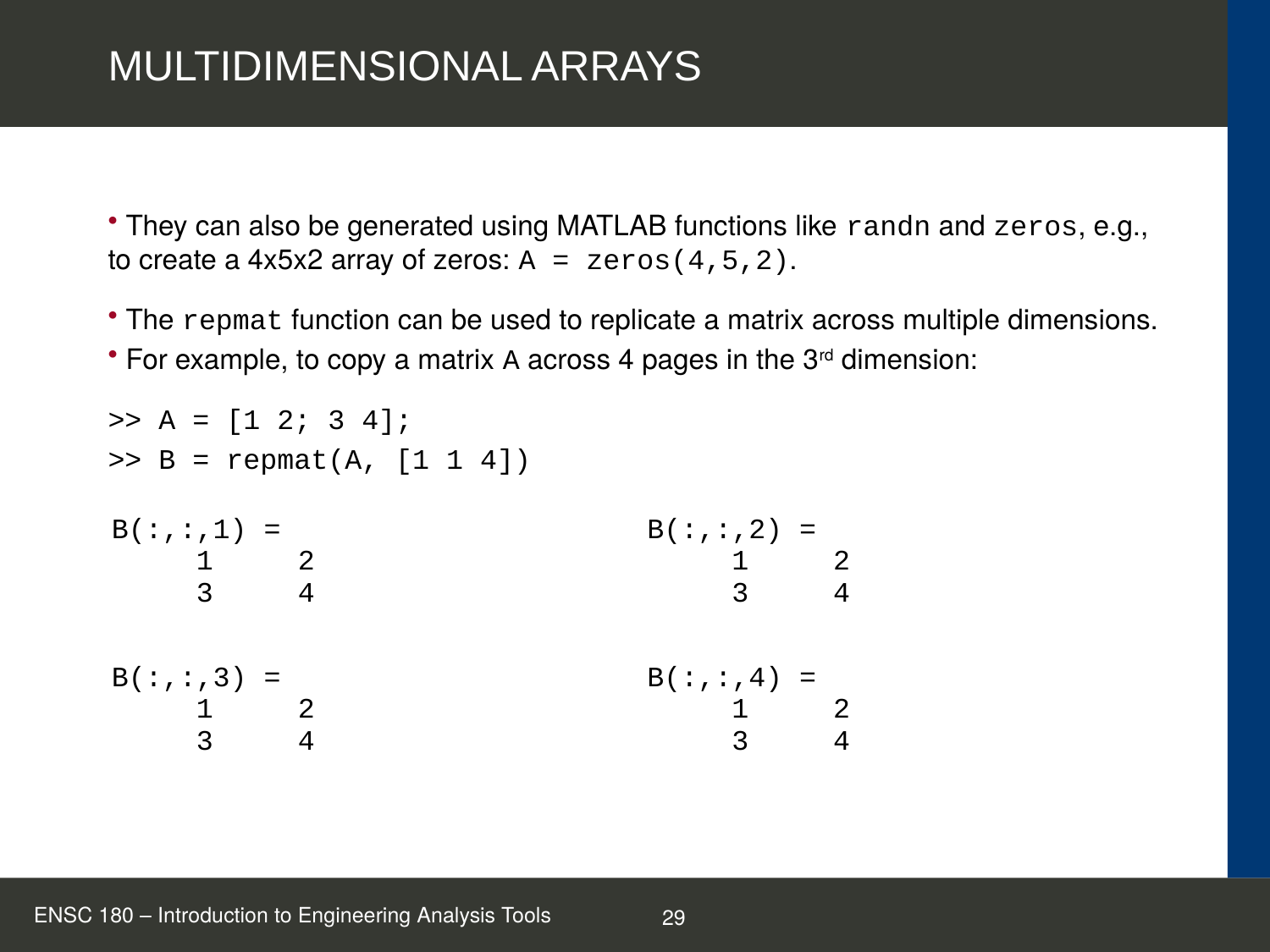

# MULTIDIMENSIONAL ARRAYS
 They can also be generated using MATLAB functions like randn and zeros, e.g., to create a 4x5x2 array of zeros: A = zeros(4,5,2).
 The repmat function can be used to replicate a matrix across multiple dimensions.
 For example, to copy a matrix A across 4 pages in the 3rd dimension:
>> A = [1 2; 3 4];
>> B = repmat(A, [1 1 4])
| B(:,:,1) = 1 2 3 4 | B(:,:,2) = 1 2 3 4 |
| --- | --- |
| B(:,:,3) = 1 2 3 4 | B(:,:,4) = 1 2 3 4 |
ENSC 180 – Introduction to Engineering Analysis Tools